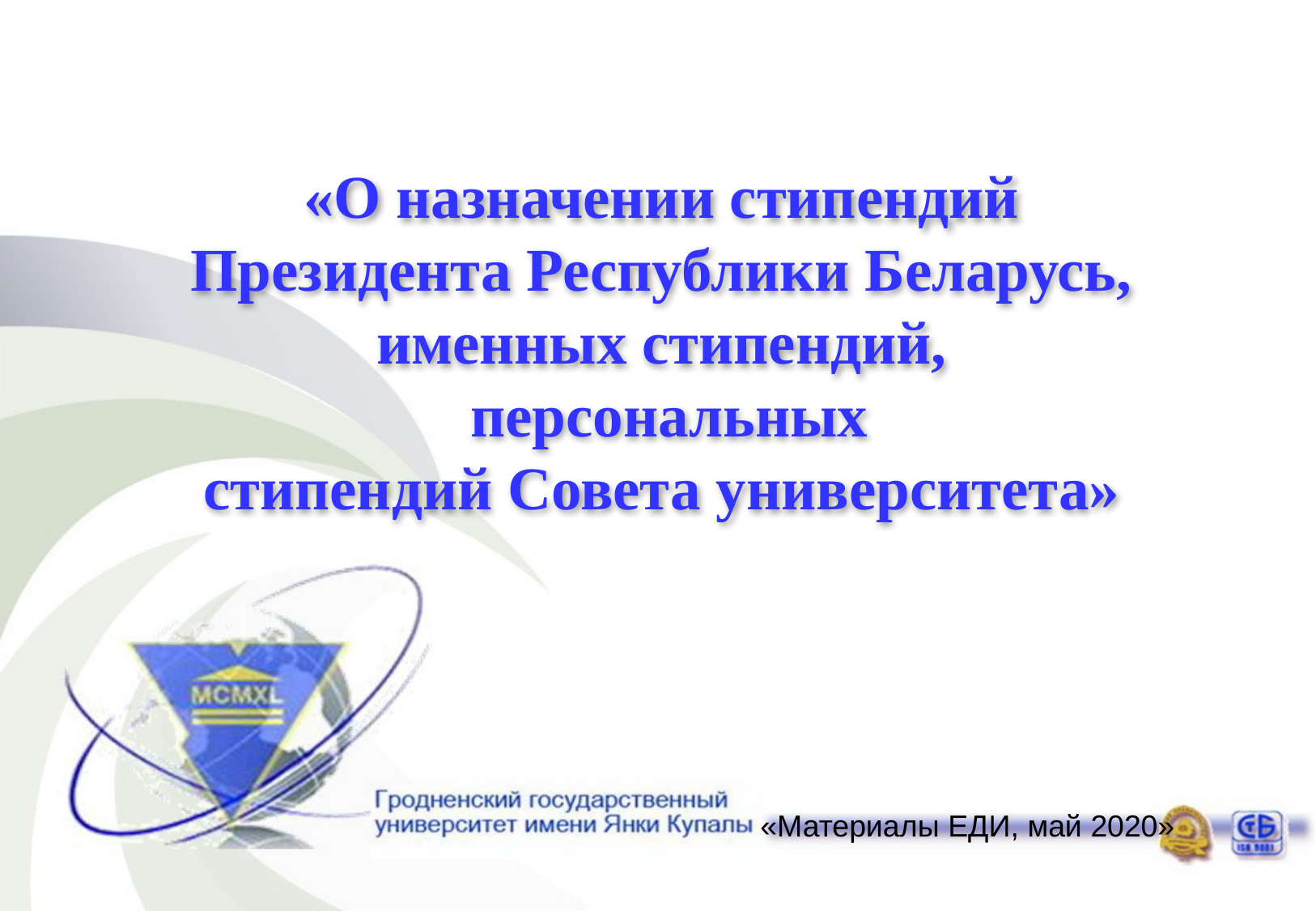

«О назначении стипендий
Президента Республики Беларусь,
именных стипендий,
 персональных
стипендий Совета университета»
«Материалы ЕДИ, май 2020»